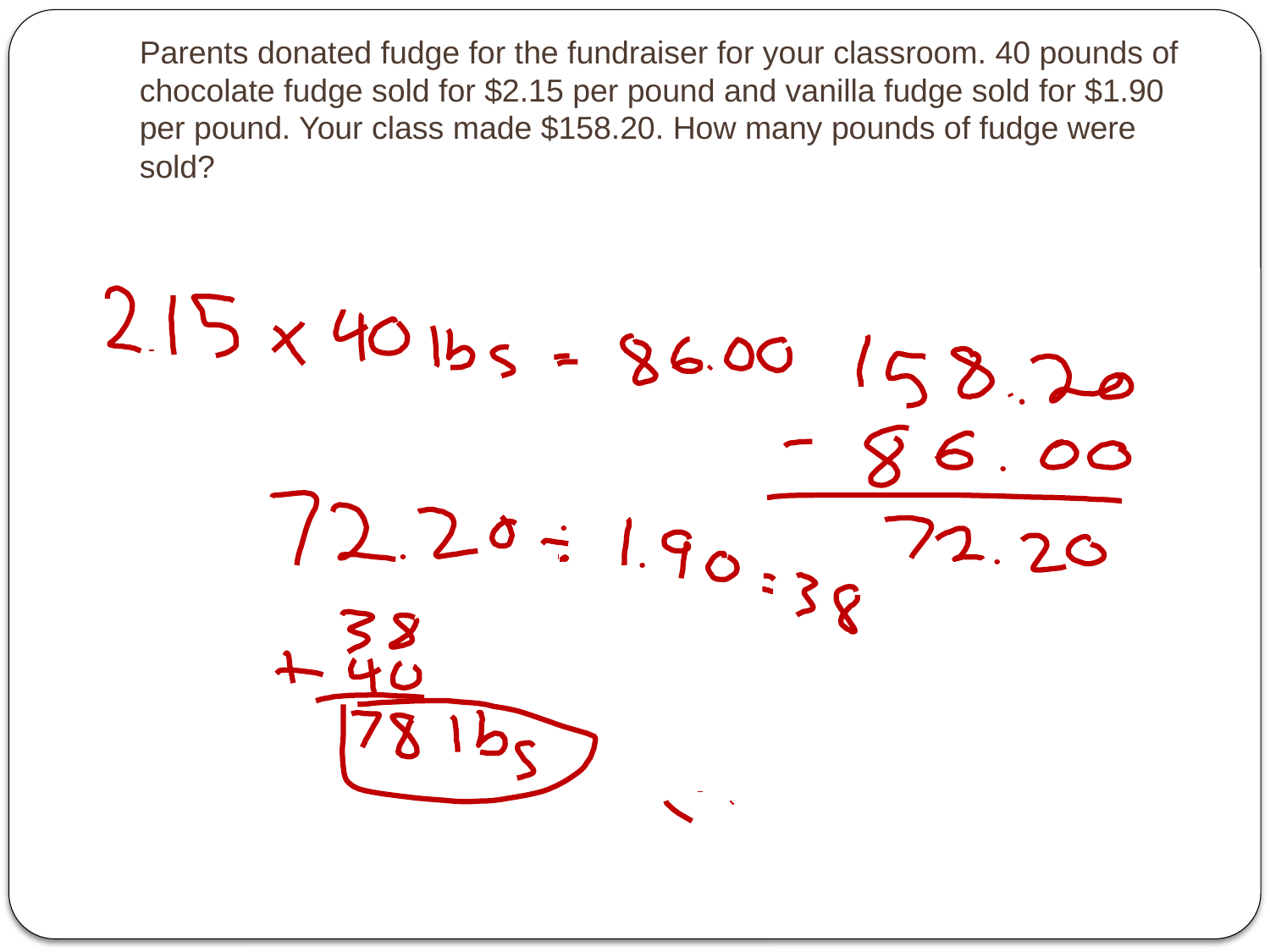

# Parents donated fudge for the fundraiser for your classroom. 40 pounds of chocolate fudge sold for $2.15 per pound and vanilla fudge sold for $1.90 per pound. Your class made $158.20. How many pounds of fudge were sold?